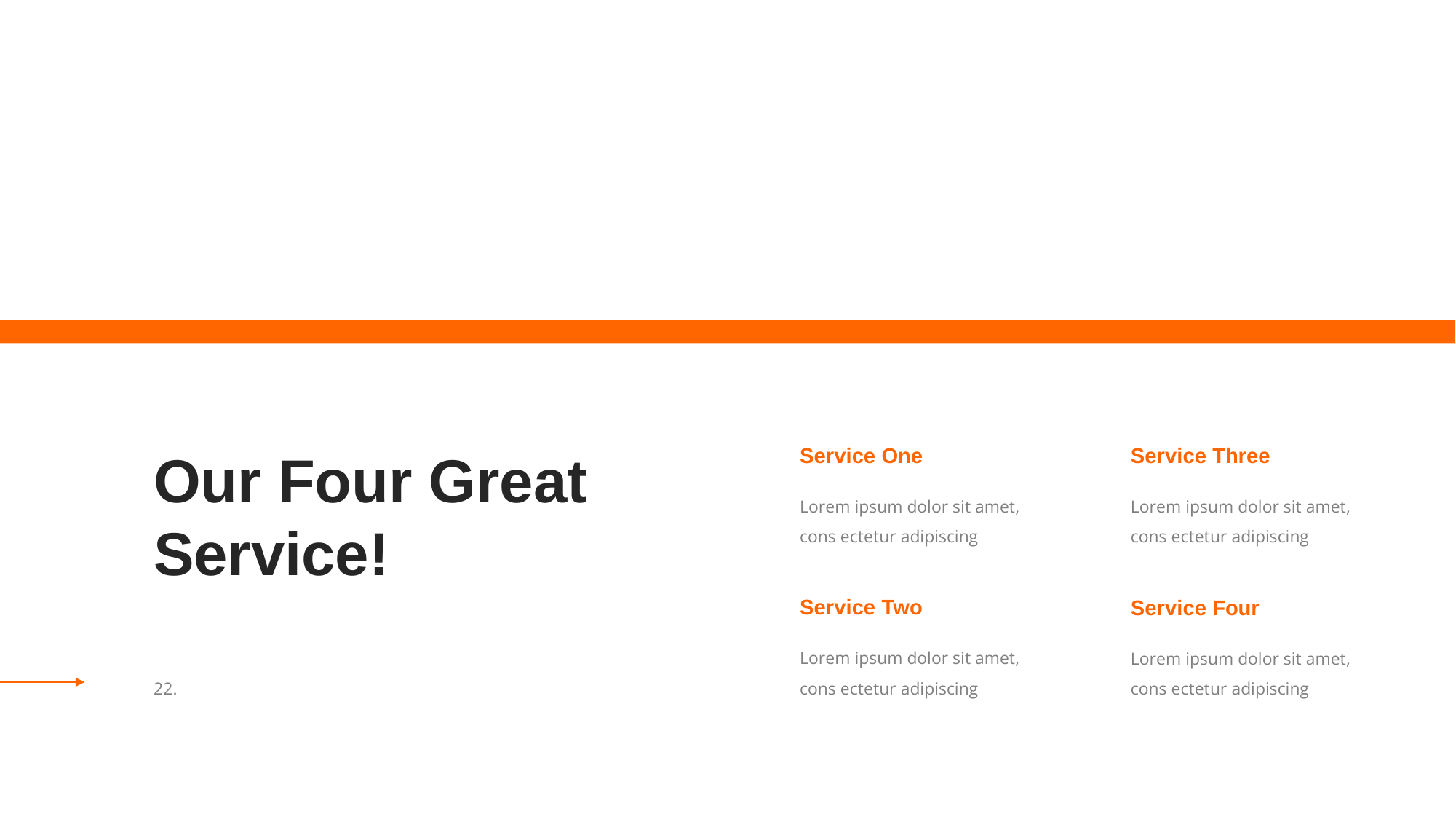

Our Four Great Service!
Service One
Lorem ipsum dolor sit amet, cons ectetur adipiscing
Service Three
Lorem ipsum dolor sit amet, cons ectetur adipiscing
Service Two
Lorem ipsum dolor sit amet, cons ectetur adipiscing
Service Four
Lorem ipsum dolor sit amet, cons ectetur adipiscing
22.